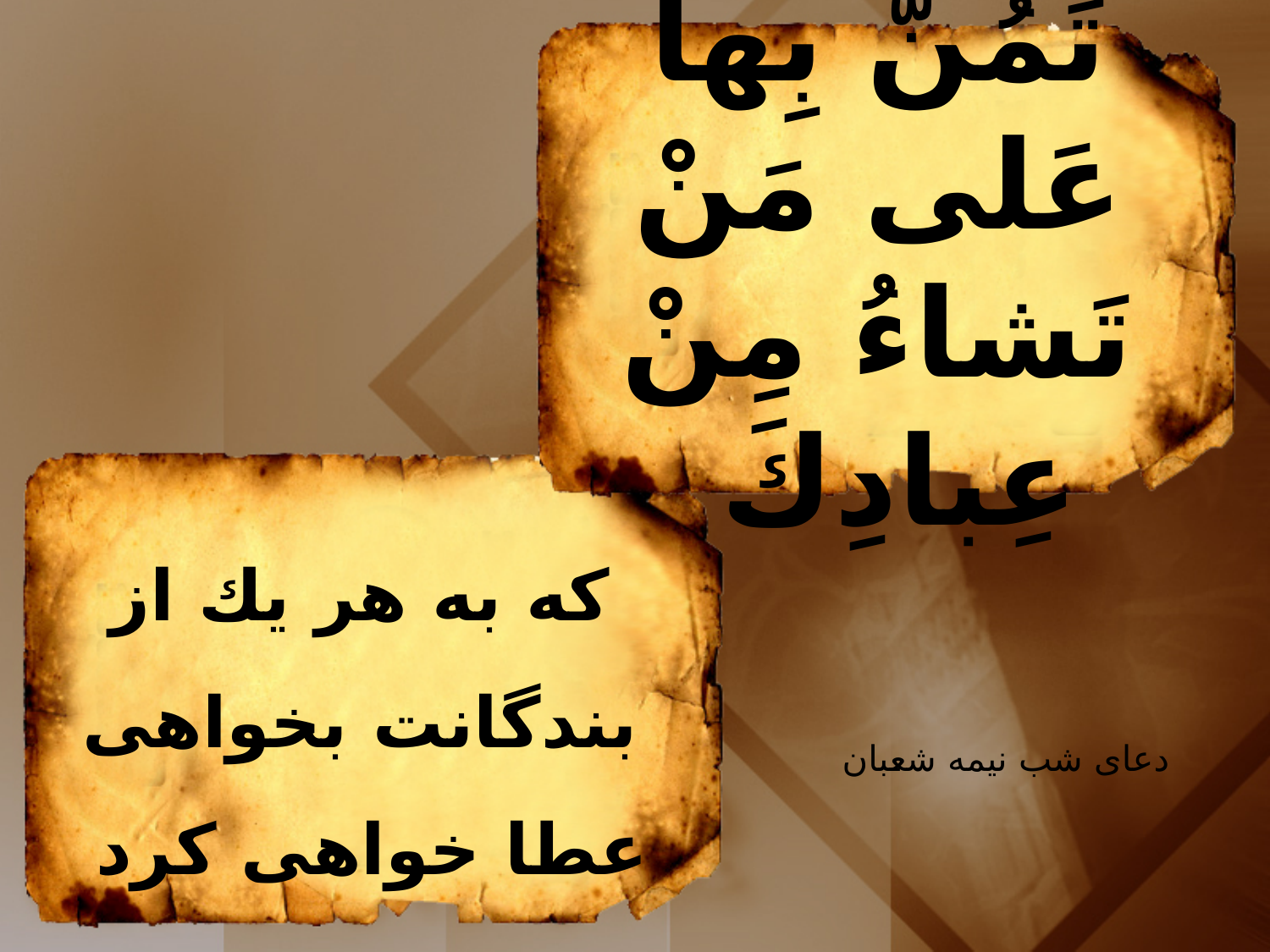

تَمُنُّ بِها عَلى مَنْ تَشاءُ مِنْ عِبادِكَ
كه به هر يك از بندگانت بخواهى عطا خواهى كرد